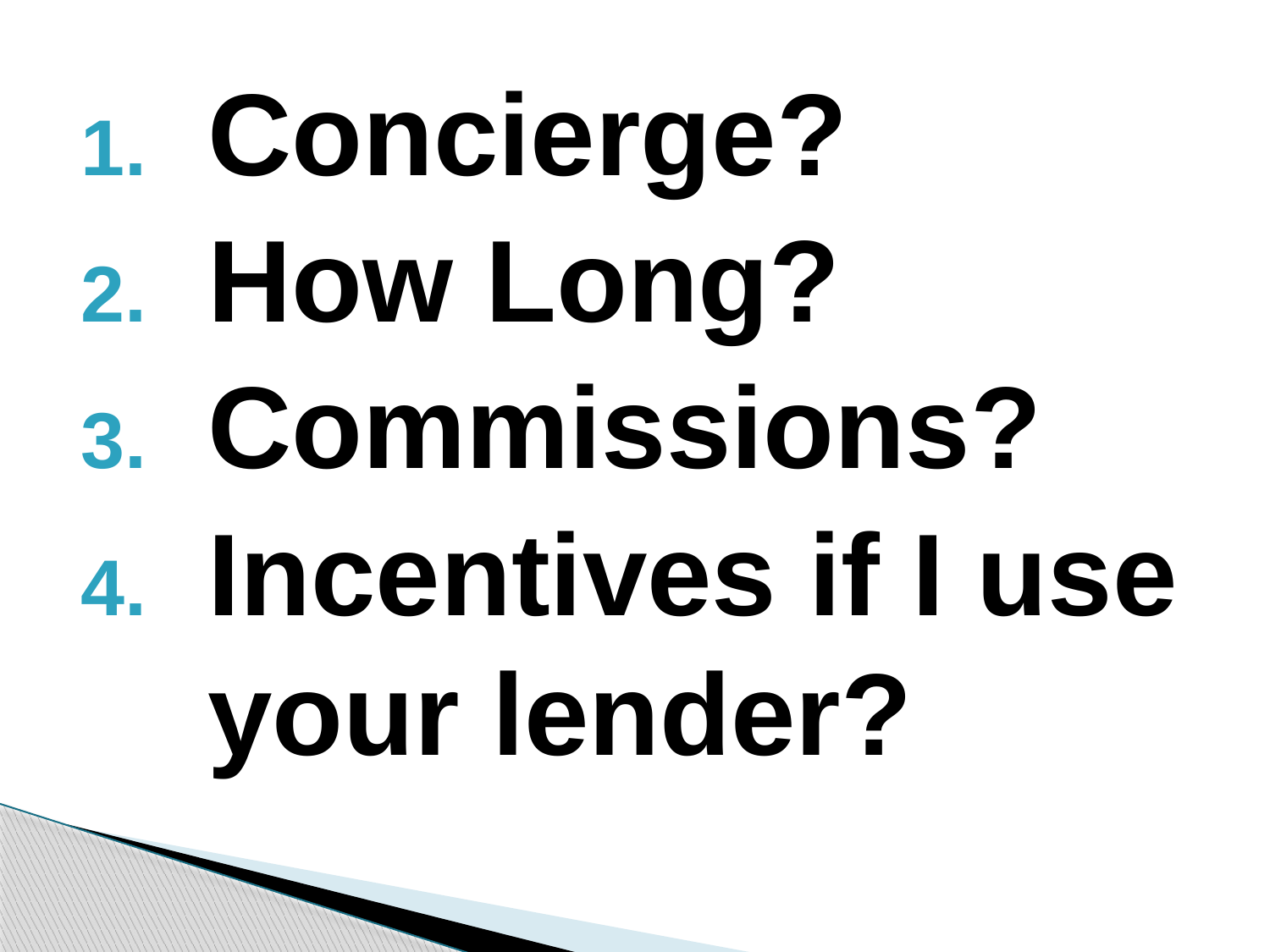

Concierge?
How Long?
Commissions?
Incentives if I use your lender?